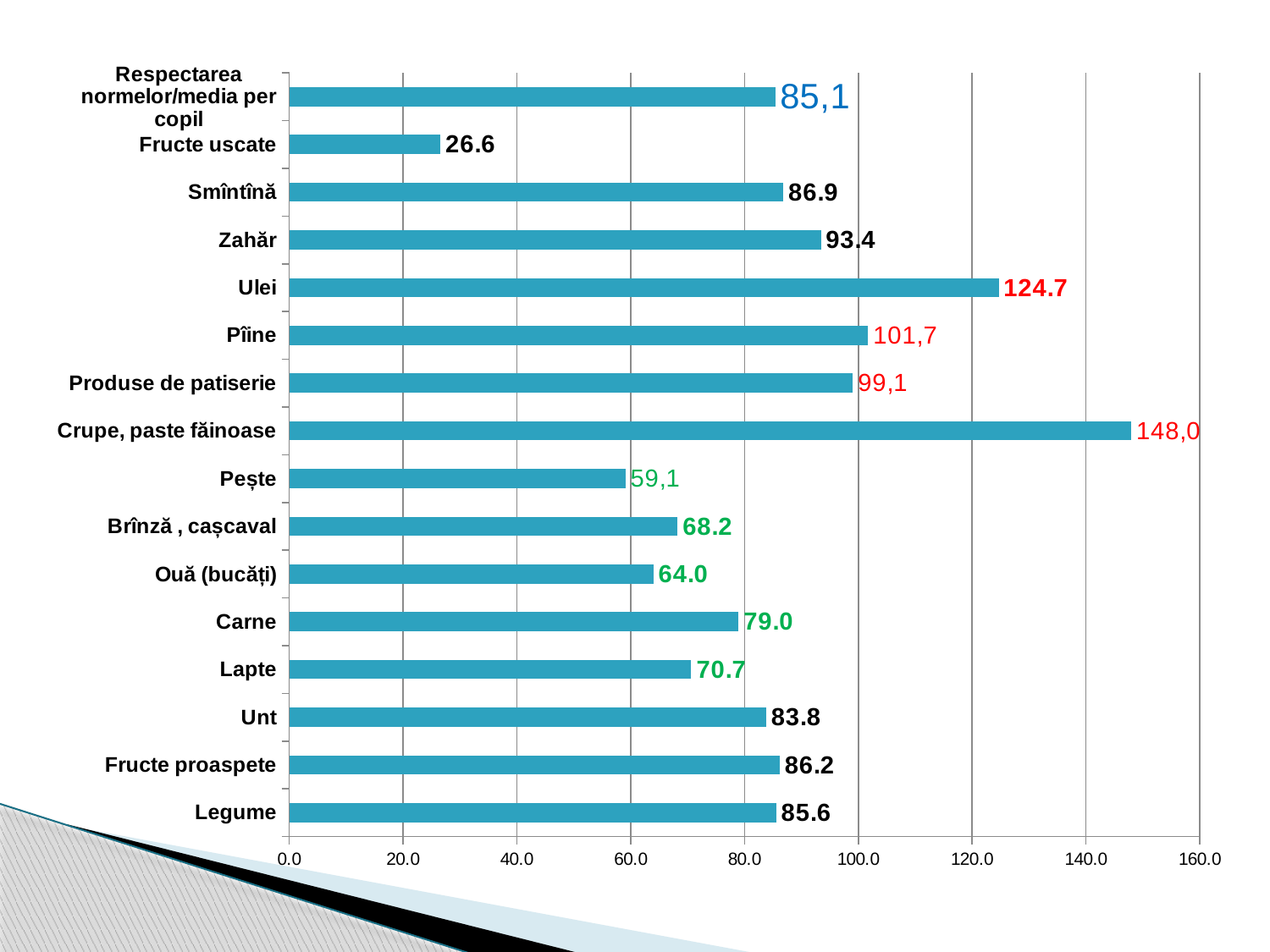

#

### Chart

| Category |  |
|---|---|
| Legume | 85.6 |
| Fructe proaspete | 86.2 |
| Unt | 83.8 |
| Lapte | 70.66438568201794 |
| Carne | 78.97583285547175 |
| Ouă (bucăți) | 64.00632409432171 |
| Brînză , cașcaval | 68.24858879089105 |
| Pește | 59.07931662431103 |
| Crupe, paste făinoase | 147.9726895580982 |
| Produse de patiserie | 99.05823436076055 |
| Pîine | 101.74598132349676 |
| Ulei | 124.66208081451232 |
| Zahăr | 93.43611191684546 |
| Smîntînă | 86.85018675533836 |
| Fructe uscate | 26.6 |
| Respectarea normelor/media per copil | 85.41164557511026 |